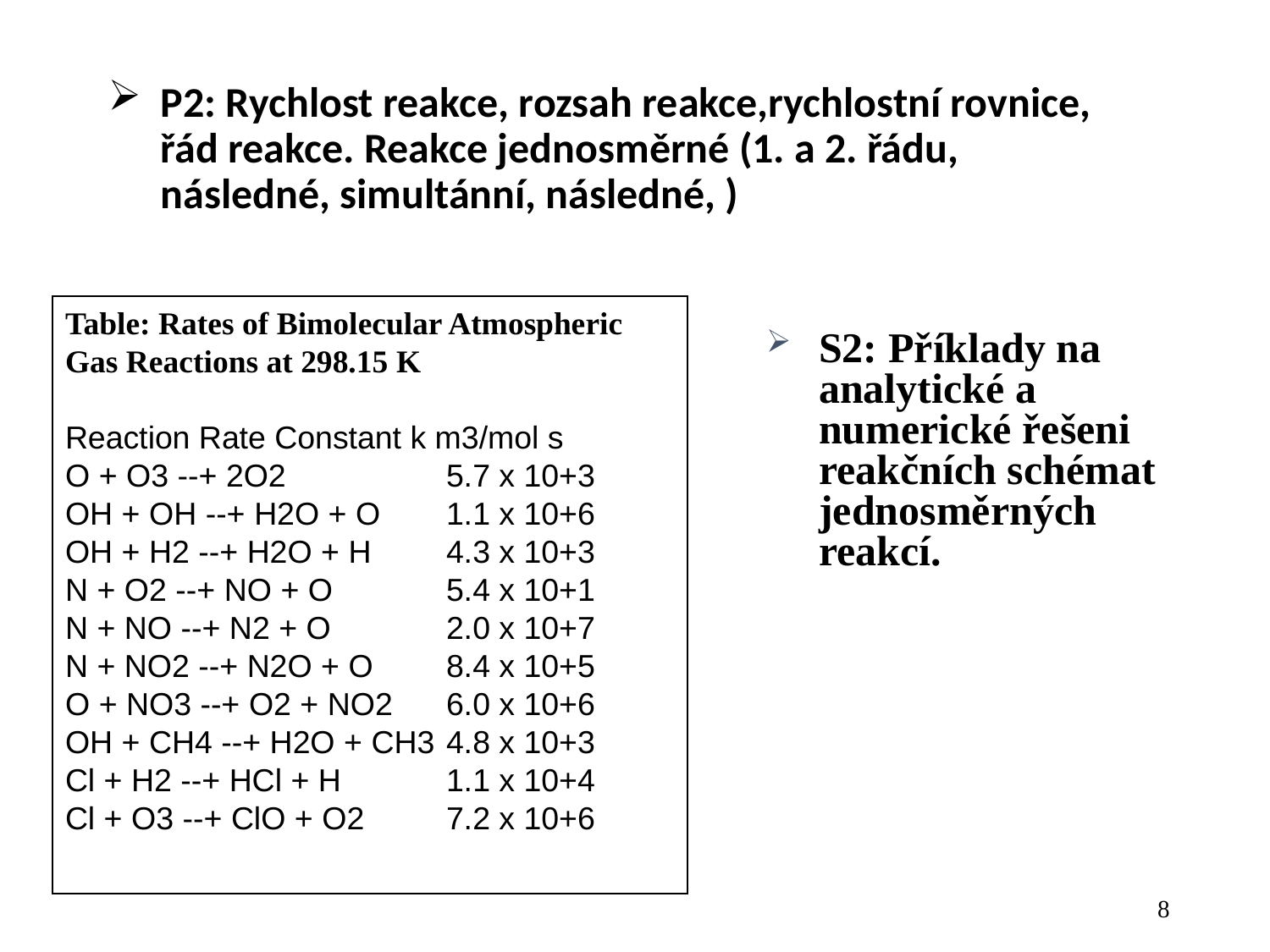

P2: Rychlost reakce, rozsah reakce,rychlostní rovnice, řád reakce. Reakce jednosměrné (1. a 2. řádu, následné, simultánní, následné, )

S2: Příklady na analytické a numerické řešeni reakčních schémat jednosměrných reakcí.
Table: Rates of Bimolecular Atmospheric Gas Reactions at 298.15 K

Reaction Rate Constant k m3/mol s
O + O3 --+ 2O2 		5.7 x 10+3
OH + OH --+ H2O + O 	1.1 x 10+6
OH + H2 --+ H2O + H 	4.3 x 10+3
N + O2 --+ NO + O 	5.4 x 10+1
N + NO --+ N2 + O 	2.0 x 10+7
N + NO2 --+ N2O + O 	8.4 x 10+5
O + NO3 --+ O2 + NO2 	6.0 x 10+6
OH + CH4 --+ H2O + CH3 	4.8 x 10+3
Cl + H2 --+ HCl + H 	1.1 x 10+4
Cl + O3 --+ ClO + O2 	7.2 x 10+6
8